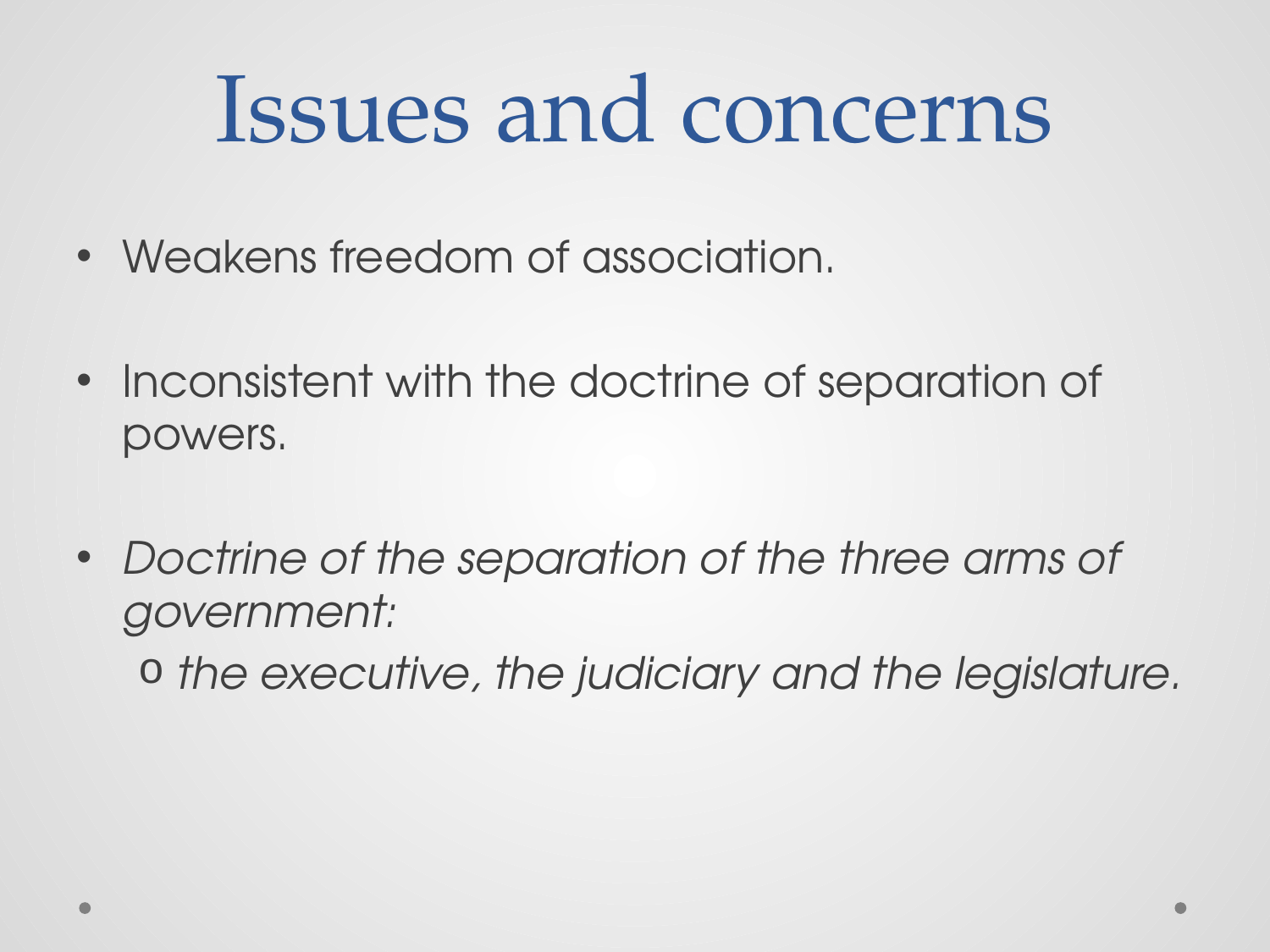

# Issues and concerns
Weakens freedom of association.

Inconsistent with the doctrine of separation of powers.

Doctrine of the separation of the three arms of government:
the executive, the judiciary and the legislature.